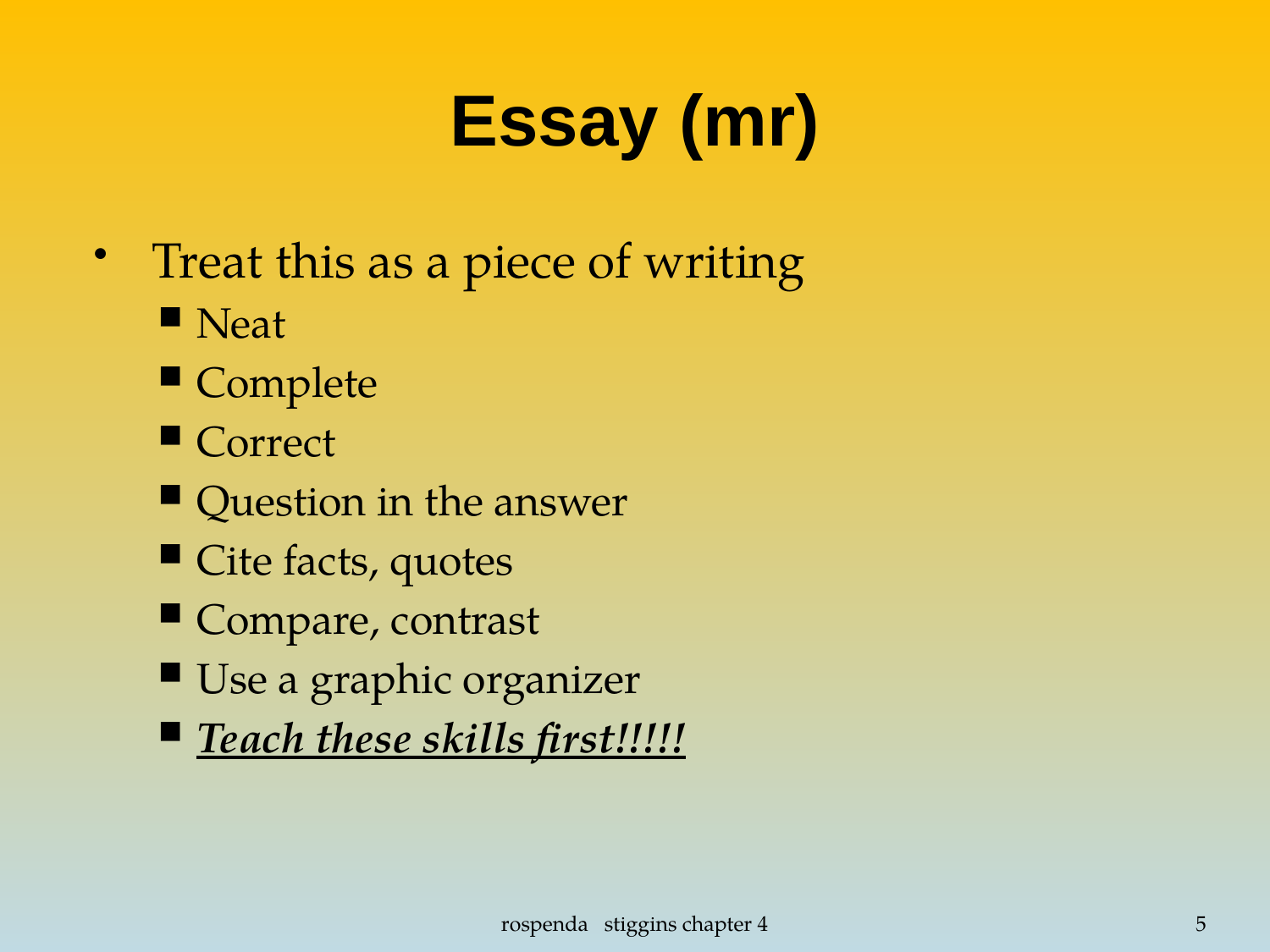

# Essay (mr)
Treat this as a piece of writing
Neat
Complete
Correct
Question in the answer
Cite facts, quotes
Compare, contrast
Use a graphic organizer
Teach these skills first!!!!!
rospenda   stiggins chapter 4
5